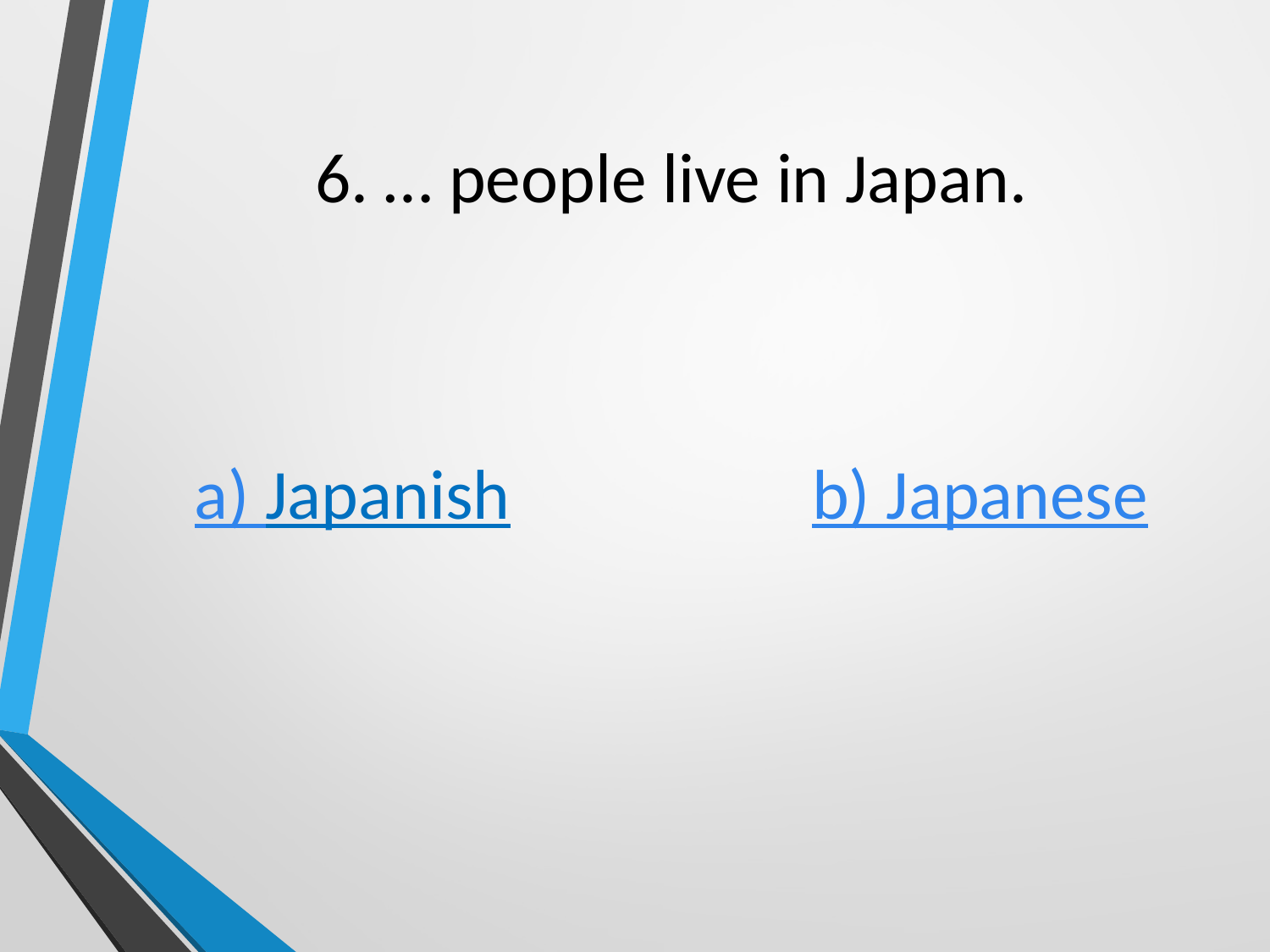

# 6. … people live in Japan.
a) Japanish                   b) Japanese